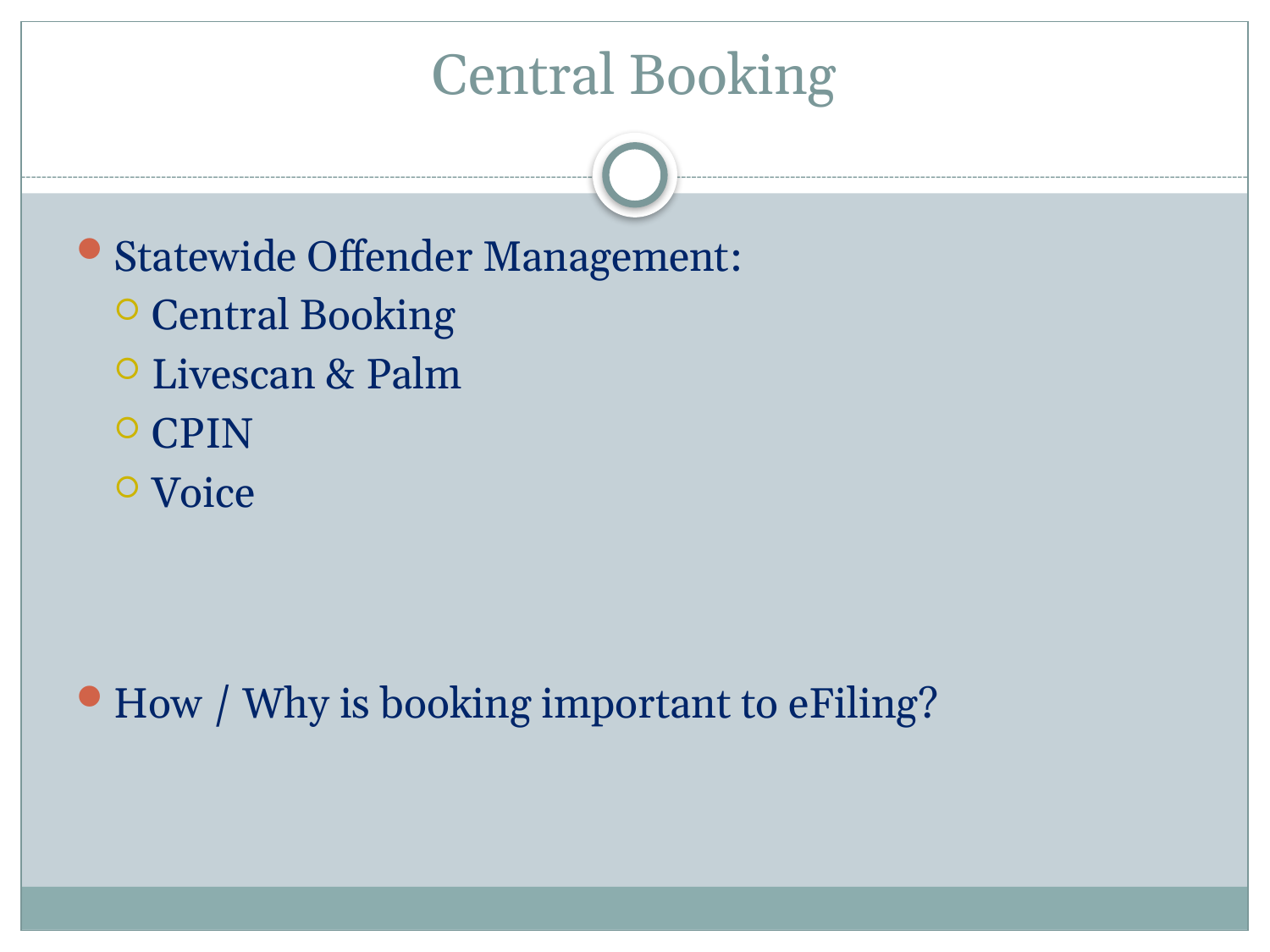

# Central Booking
Statewide Offender Management:
Central Booking
Livescan & Palm
CPIN
Voice

How / Why is booking important to eFiling?